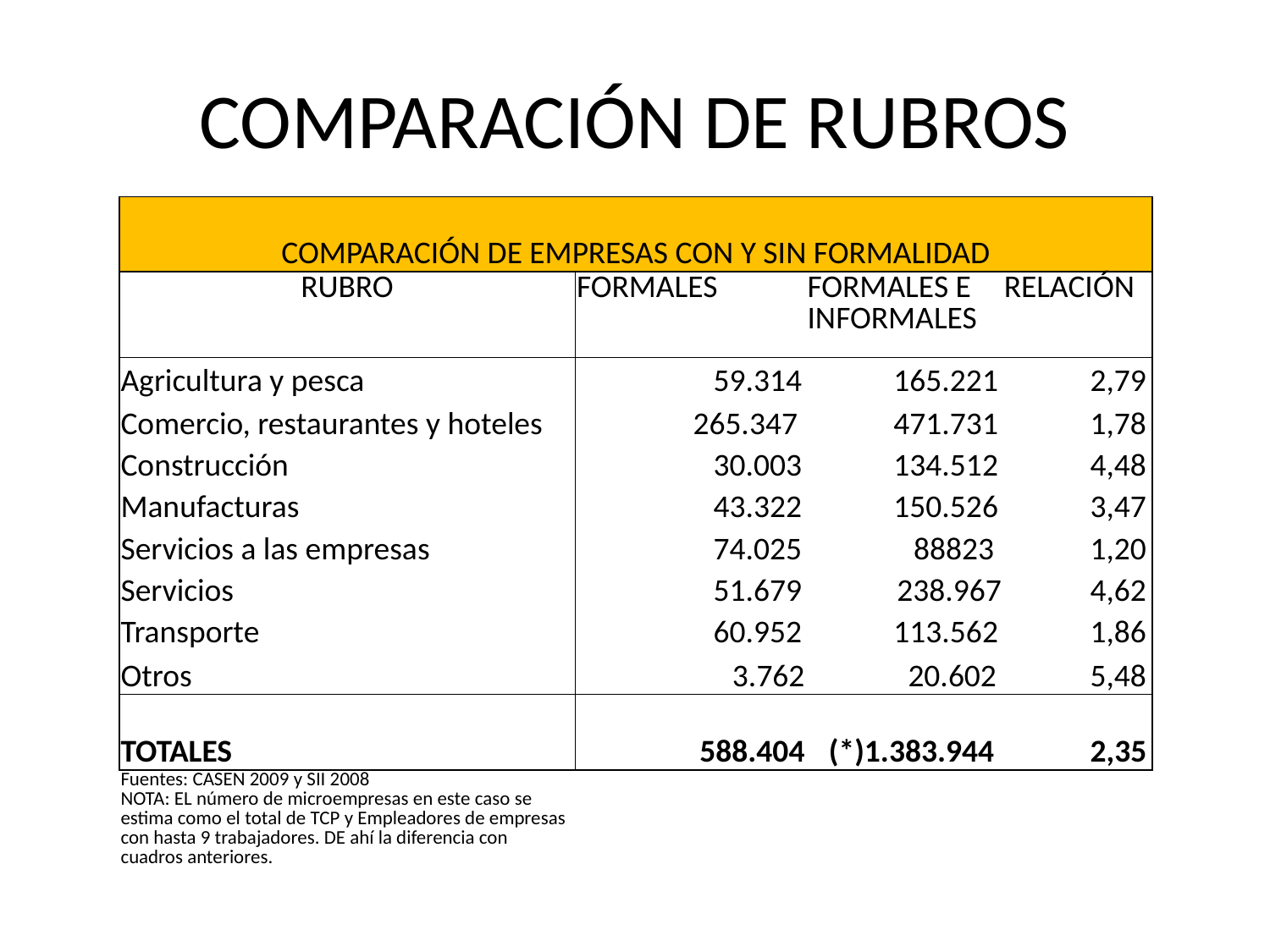

# COMPARACIÓN DE RUBROS
| COMPARACIÓN DE EMPRESAS CON Y SIN FORMALIDAD |  |  |  |
| --- | --- | --- | --- |
| RUBRO | FORMALES | FORMALES E INFORMALES | RELACIÓN |
| Agricultura y pesca | 59.314 | 165.221 | 2,79 |
| Comercio, restaurantes y hoteles | 265.347 | 471.731 | 1,78 |
| Construcción | 30.003 | 134.512 | 4,48 |
| Manufacturas | 43.322 | 150.526 | 3,47 |
| Servicios a las empresas | 74.025 | 88823 | 1,20 |
| Servicios | 51.679 | 238.967 | 4,62 |
| Transporte | 60.952 | 113.562 | 1,86 |
| Otros | 3.762 | 20.602 | 5,48 |
| TOTALES | 588.404 | (\*)1.383.944 | 2,35 |
| Fuentes: CASEN 2009 y SII 2008 NOTA: EL número de microempresas en este caso se estima como el total de TCP y Empleadores de empresas con hasta 9 trabajadores. DE ahí la diferencia con cuadros anteriores. |  |  |  |